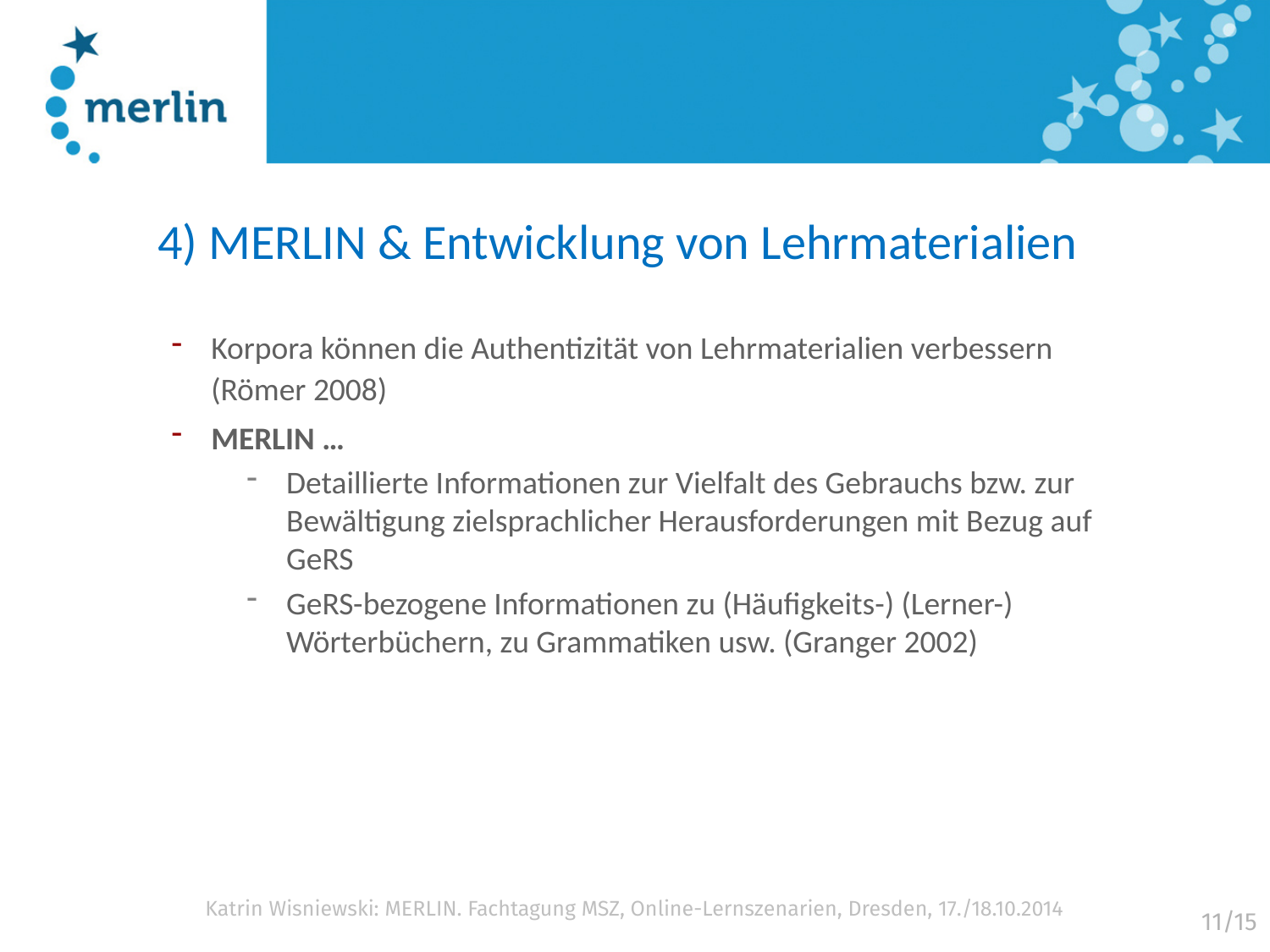

# 4) MERLIN & Entwicklung von Lehrmaterialien
Korpora können die Authentizität von Lehrmaterialien verbessern (Römer 2008)
MERLIN …
Detaillierte Informationen zur Vielfalt des Gebrauchs bzw. zur Bewältigung zielsprachlicher Herausforderungen mit Bezug auf GeRS
GeRS-bezogene Informationen zu (Häufigkeits-) (Lerner-) Wörterbüchern, zu Grammatiken usw. (Granger 2002)

11/15